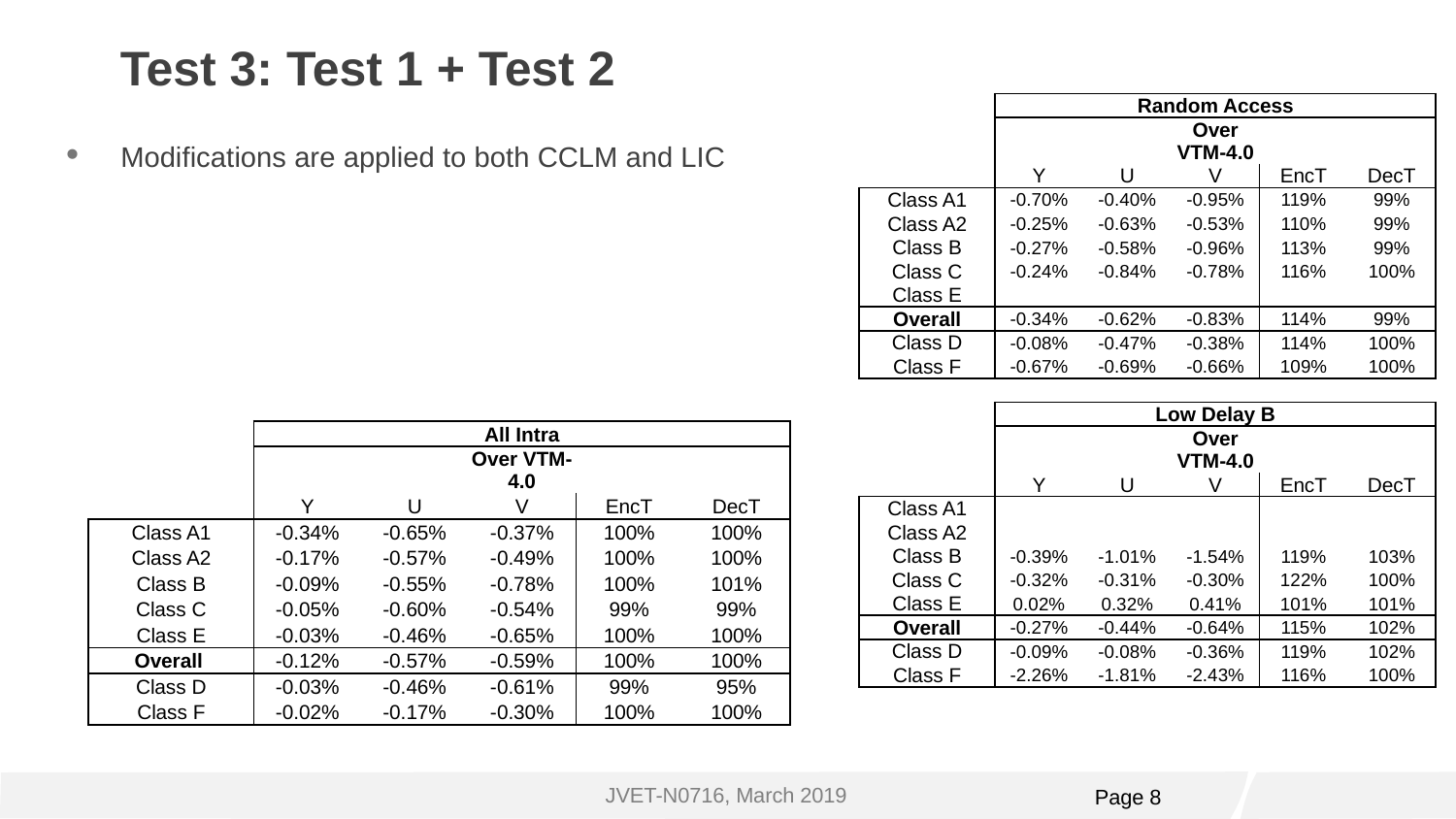

# Test 3: Test 1 + Test 2
|  | Random Access |  |  |  |  |
| --- | --- | --- | --- | --- | --- |
|  |  |  | Over VTM-4.0 |  |  |
|  | Y | U | V | EncT | DecT |
| Class A1 | -0.70% | -0.40% | -0.95% | 119% | 99% |
| Class A2 | -0.25% | -0.63% | -0.53% | 110% | 99% |
| Class B | -0.27% | -0.58% | -0.96% | 113% | 99% |
| Class C | -0.24% | -0.84% | -0.78% | 116% | 100% |
| Class E |  |  |  |  |  |
| Overall | -0.34% | -0.62% | -0.83% | 114% | 99% |
| Class D | -0.08% | -0.47% | -0.38% | 114% | 100% |
| Class F | -0.67% | -0.69% | -0.66% | 109% | 100% |
|  |  |  |  |  |  |
|  | Low Delay B |  |  |  |  |
|  |  |  | Over VTM-4.0 |  |  |
|  | Y | U | V | EncT | DecT |
| Class A1 |  |  |  |  |  |
| Class A2 |  |  |  |  |  |
| Class B | -0.39% | -1.01% | -1.54% | 119% | 103% |
| Class C | -0.32% | -0.31% | -0.30% | 122% | 100% |
| Class E | 0.02% | 0.32% | 0.41% | 101% | 101% |
| Overall | -0.27% | -0.44% | -0.64% | 115% | 102% |
| Class D | -0.09% | -0.08% | -0.36% | 119% | 102% |
| Class F | -2.26% | -1.81% | -2.43% | 116% | 100% |
Modifications are applied to both CCLM and LIC
|  | All Intra |  |  |  |  |
| --- | --- | --- | --- | --- | --- |
|  |  |  | Over VTM-4.0 |  |  |
|  | Y | U | V | EncT | DecT |
| Class A1 | -0.34% | -0.65% | -0.37% | 100% | 100% |
| Class A2 | -0.17% | -0.57% | -0.49% | 100% | 100% |
| Class B | -0.09% | -0.55% | -0.78% | 100% | 101% |
| Class C | -0.05% | -0.60% | -0.54% | 99% | 99% |
| Class E | -0.03% | -0.46% | -0.65% | 100% | 100% |
| Overall | -0.12% | -0.57% | -0.59% | 100% | 100% |
| Class D | -0.03% | -0.46% | -0.61% | 99% | 95% |
| Class F | -0.02% | -0.17% | -0.30% | 100% | 100% |